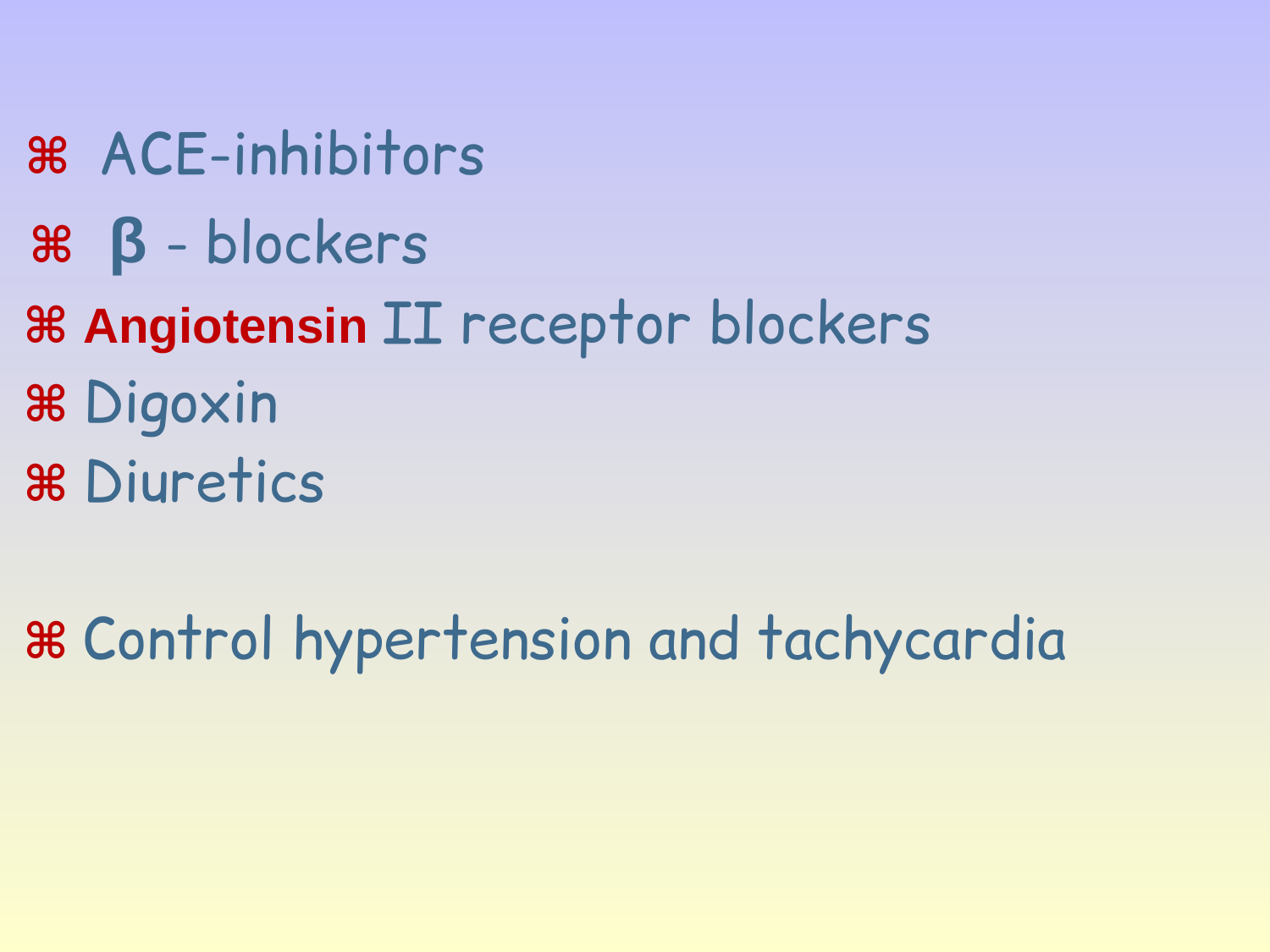

⌘ ACE-inhibitors
 ⌘  β - blockers
 ⌘ Angiotensin II receptor blockers
 ⌘ Digoxin
 ⌘ Diuretics

 ⌘ Control hypertension and tachycardia

#